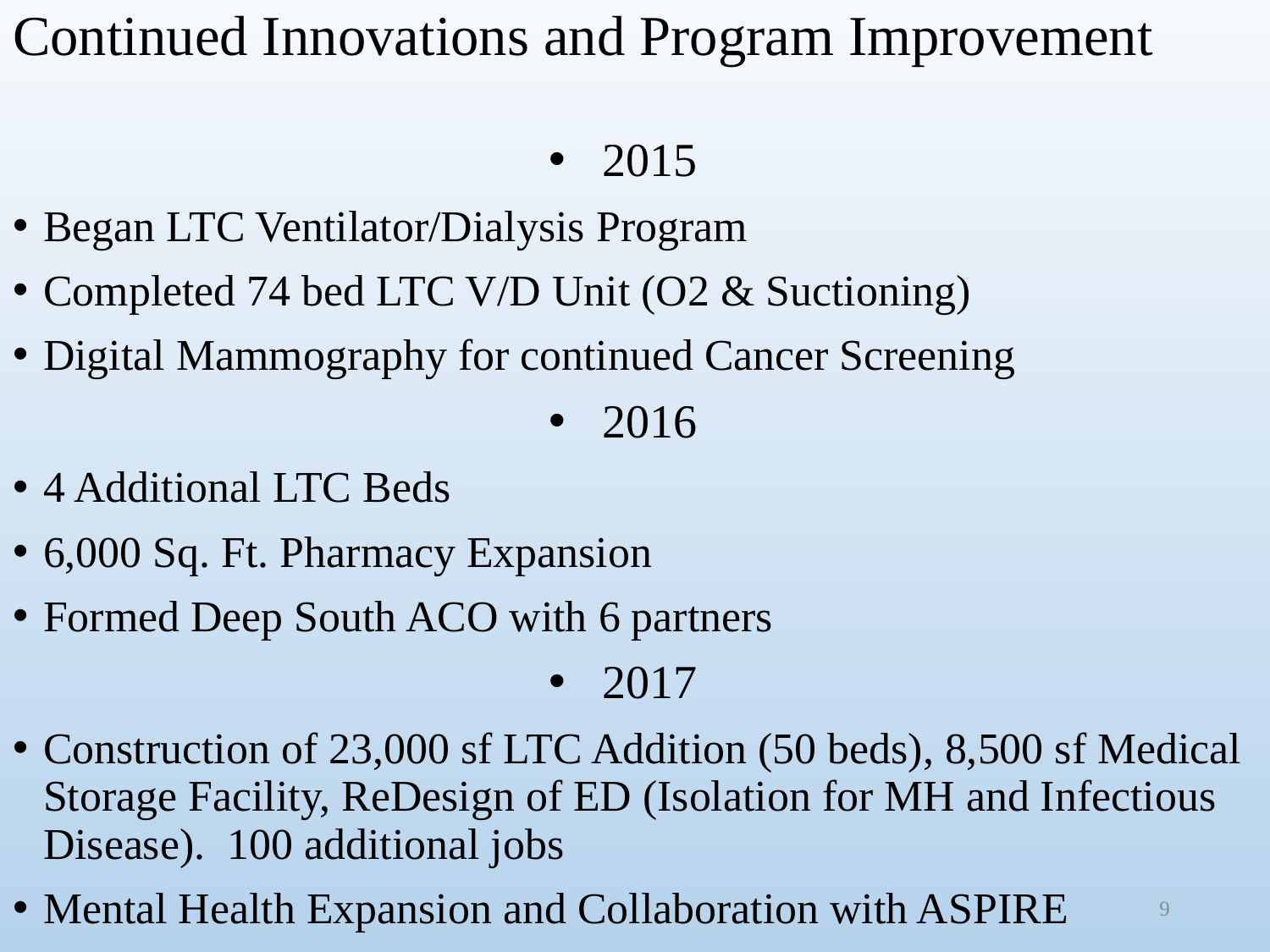

# Continued Innovations and Program Improvement
2015
Began LTC Ventilator/Dialysis Program
Completed 74 bed LTC V/D Unit (O2 & Suctioning)
Digital Mammography for continued Cancer Screening
2016
4 Additional LTC Beds
6,000 Sq. Ft. Pharmacy Expansion
Formed Deep South ACO with 6 partners
2017
Construction of 23,000 sf LTC Addition (50 beds), 8,500 sf Medical Storage Facility, ReDesign of ED (Isolation for MH and Infectious Disease).  100 additional jobs
Mental Health Expansion and Collaboration with ASPIRE

9